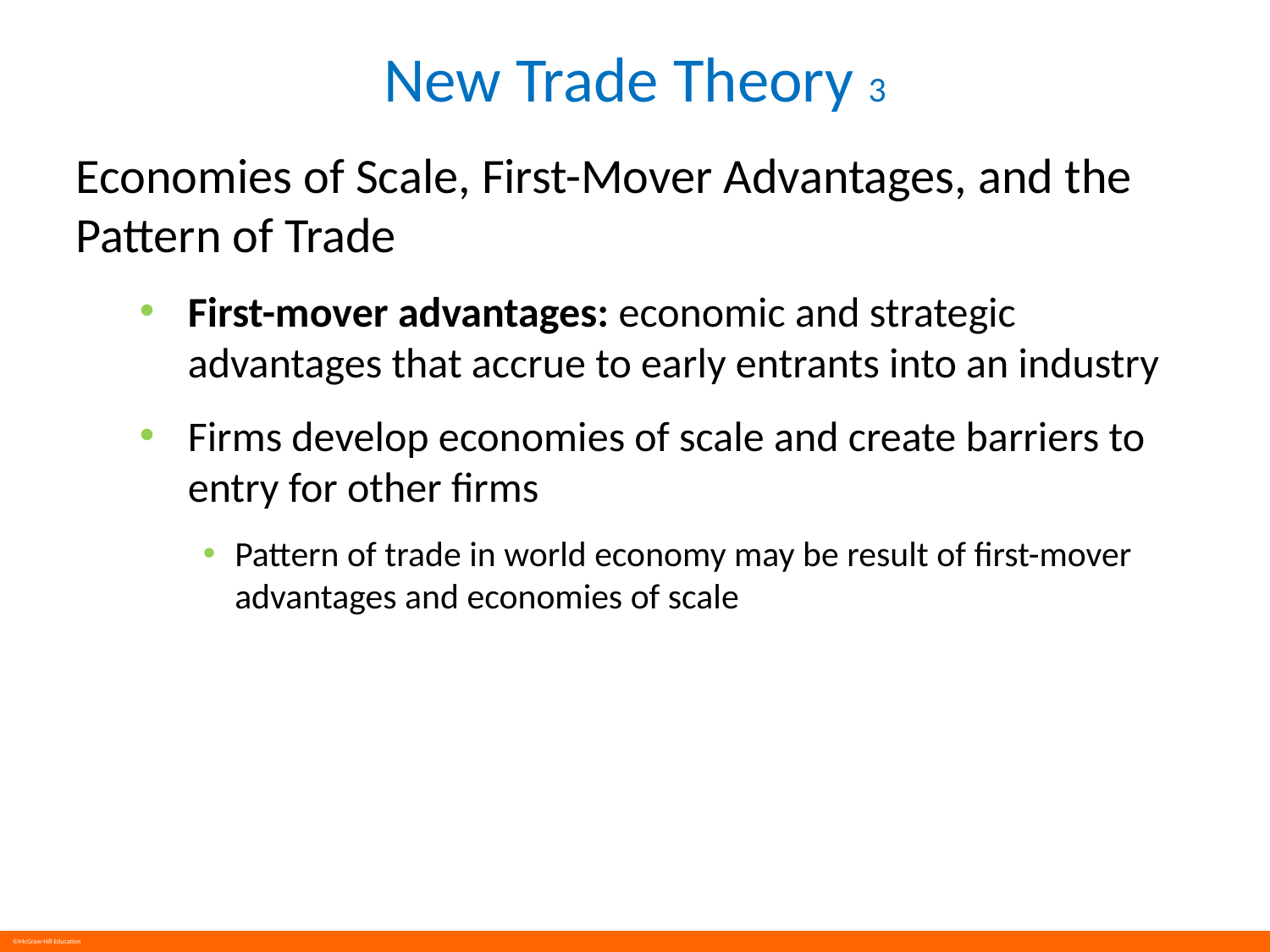

# New Trade Theory 3
Economies of Scale, First-Mover Advantages, and the Pattern of Trade
First-mover advantages: economic and strategic advantages that accrue to early entrants into an industry
Firms develop economies of scale and create barriers to entry for other firms
Pattern of trade in world economy may be result of first-mover advantages and economies of scale